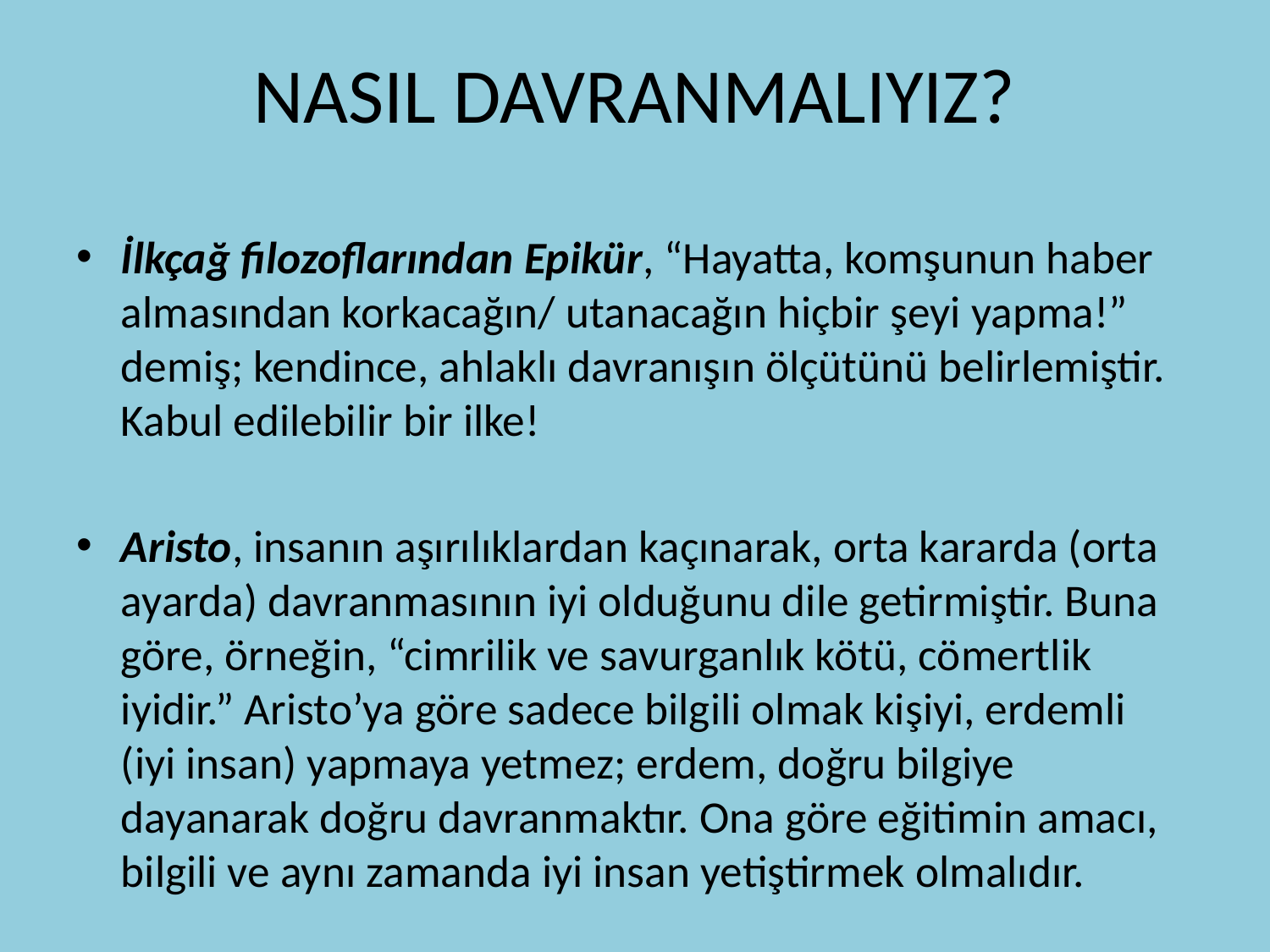

# NASIL DAVRANMALIYIZ?
İlkçağ filozoflarından Epikür, “Hayatta, komşunun haber almasından korkacağın/ utanacağın hiçbir şeyi yapma!” demiş; kendince, ahlaklı davranışın ölçütünü belirlemiştir. Kabul edilebilir bir ilke!

Aristo, insanın aşırılıklardan kaçınarak, orta kararda (orta ayarda) davranmasının iyi olduğunu dile getirmiştir. Buna göre, örneğin, “cimrilik ve savurganlık kötü, cömertlik iyidir.” Aristo’ya göre sadece bilgili olmak kişiyi, erdemli  (iyi insan) yapmaya yetmez; erdem, doğru bilgiye dayanarak doğru davranmaktır. Ona göre eğitimin amacı, bilgili ve aynı zamanda iyi insan yetiştirmek olmalıdır.